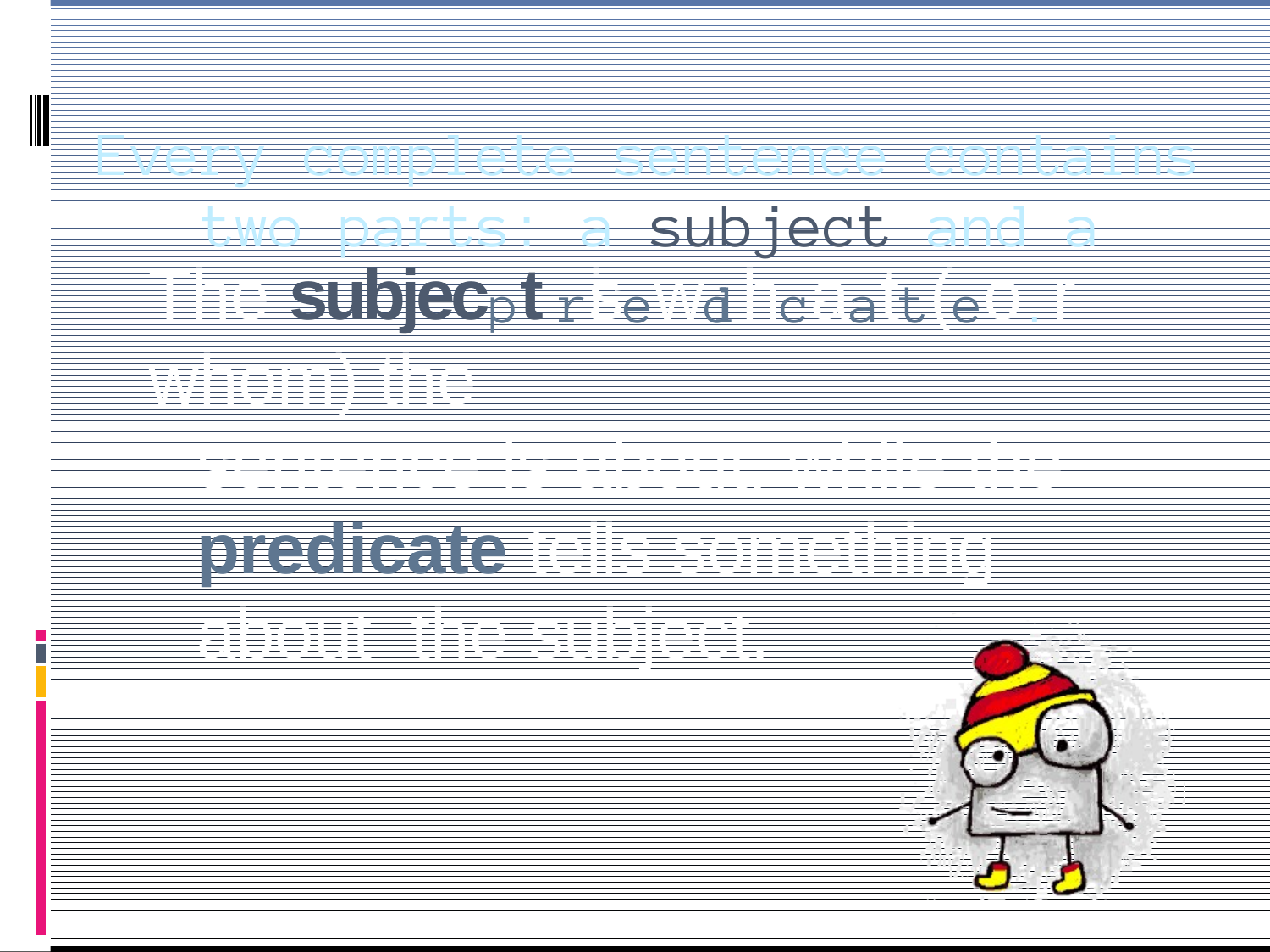

# Every complete sentence contains
two parts: a subject and a
The subjecpt risewdihcaatt(eo.r whom) the
sentence is about, while the  predicate tells something about  the subject.